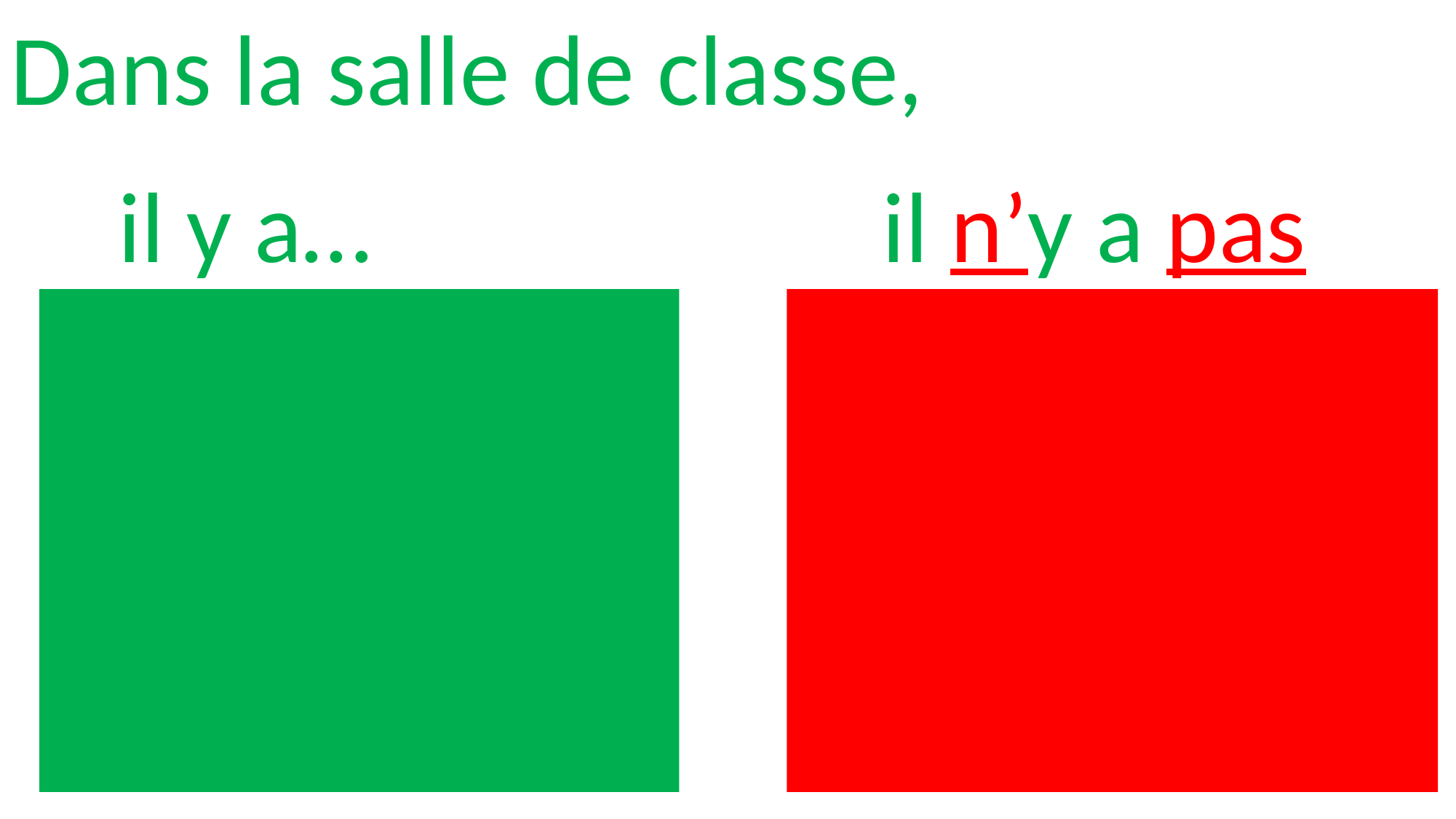

Dans la salle de classe,
il y a…					il n’y a pas